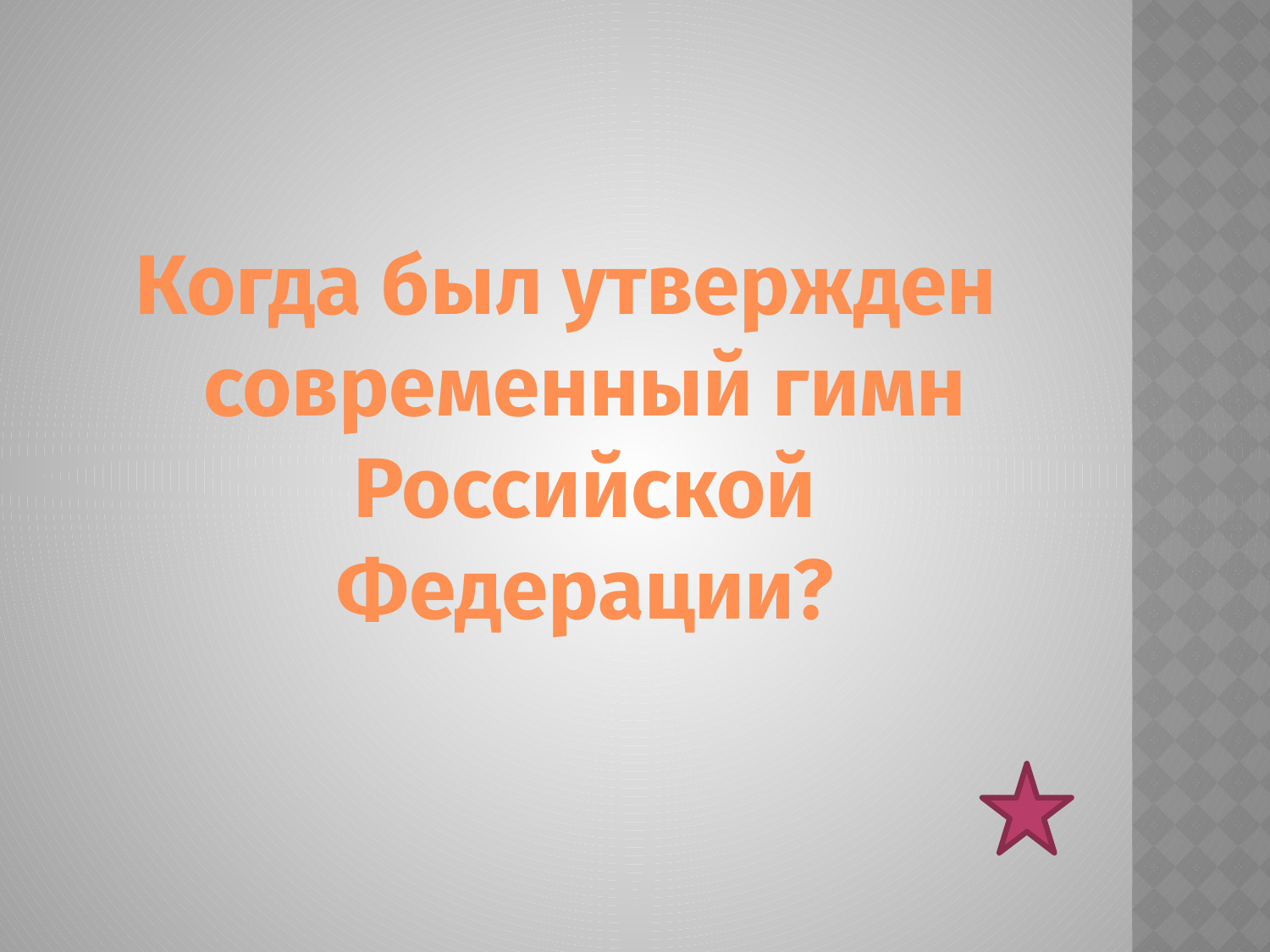

#
Когда был утвержден современный гимн Российской Федерации?